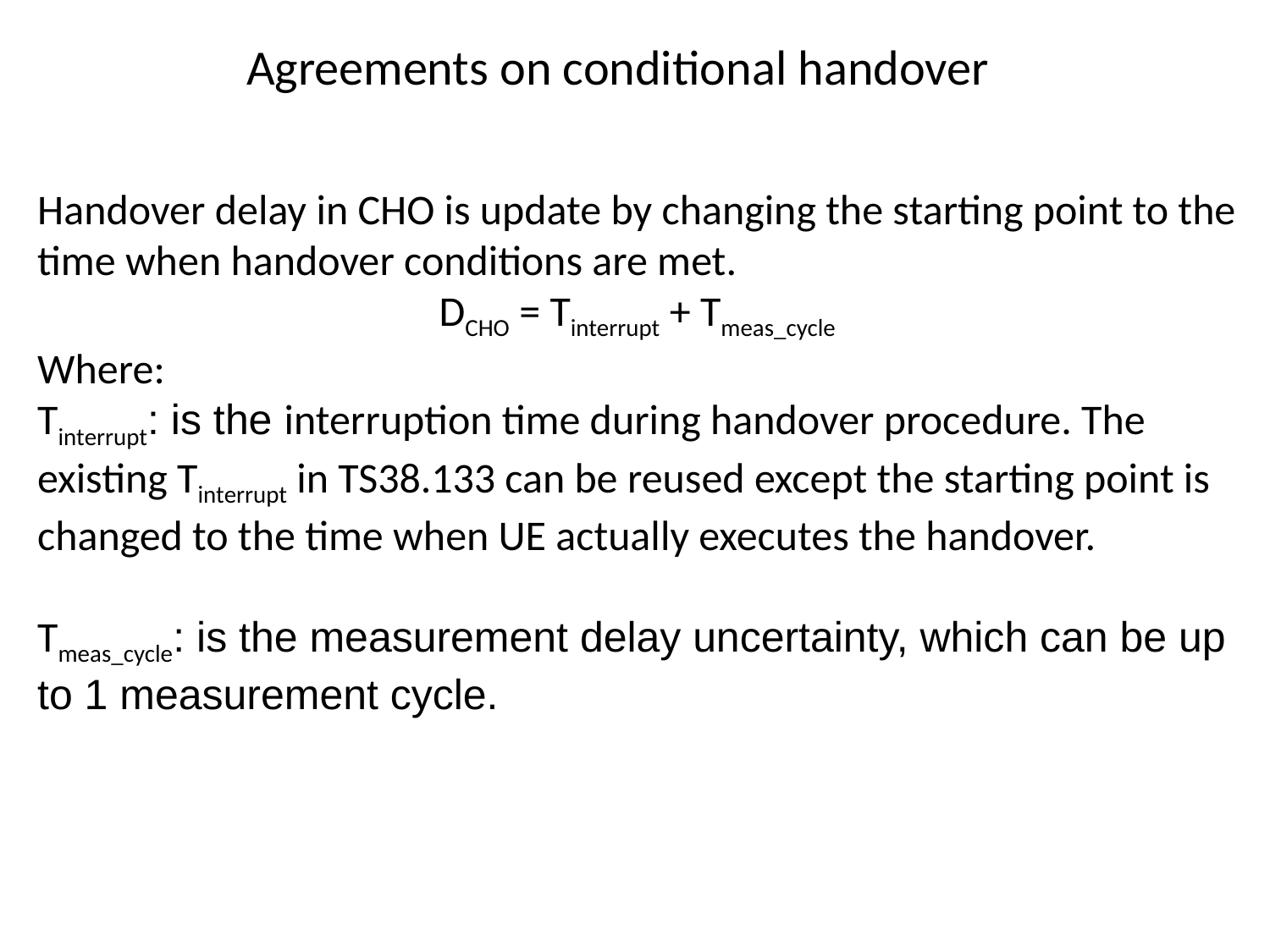

# Agreements on conditional handover
Handover delay in CHO is update by changing the starting point to the time when handover conditions are met.
DCHO = Tinterrupt + Tmeas_cycle
Where:
Tinterrupt: is the interruption time during handover procedure. The existing Tinterrupt in TS38.133 can be reused except the starting point is changed to the time when UE actually executes the handover.

Tmeas_cycle: is the measurement delay uncertainty, which can be up to 1 measurement cycle.